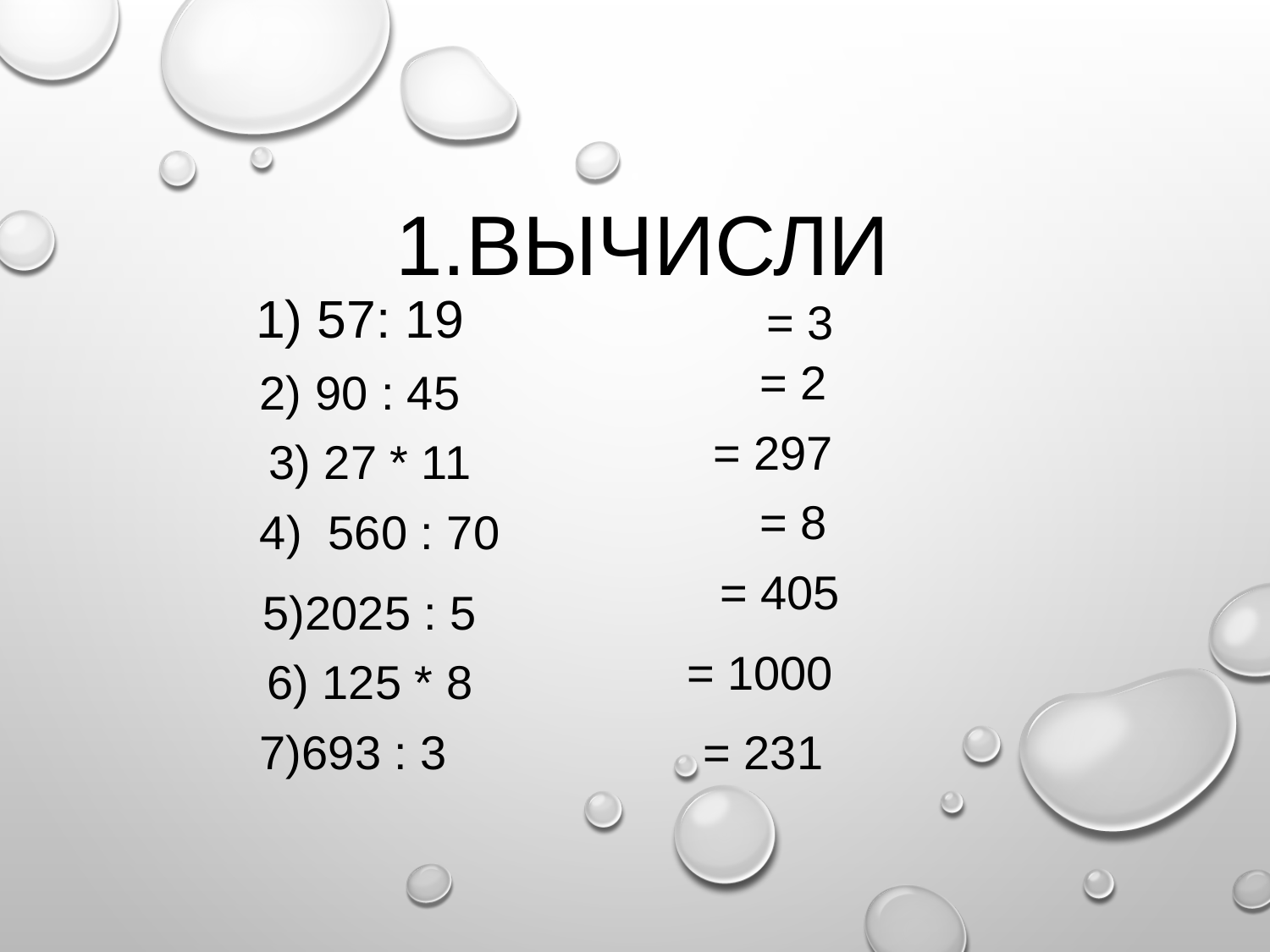

# 1.Вычисли
1) 57: 19
= 3
= 2
2) 90 : 45
= 297
3) 27 * 11
= 8
4)  560 : 70
= 405
5)2025 : 5
= 1000
6) 125 * 8
7)693 : 3
= 231